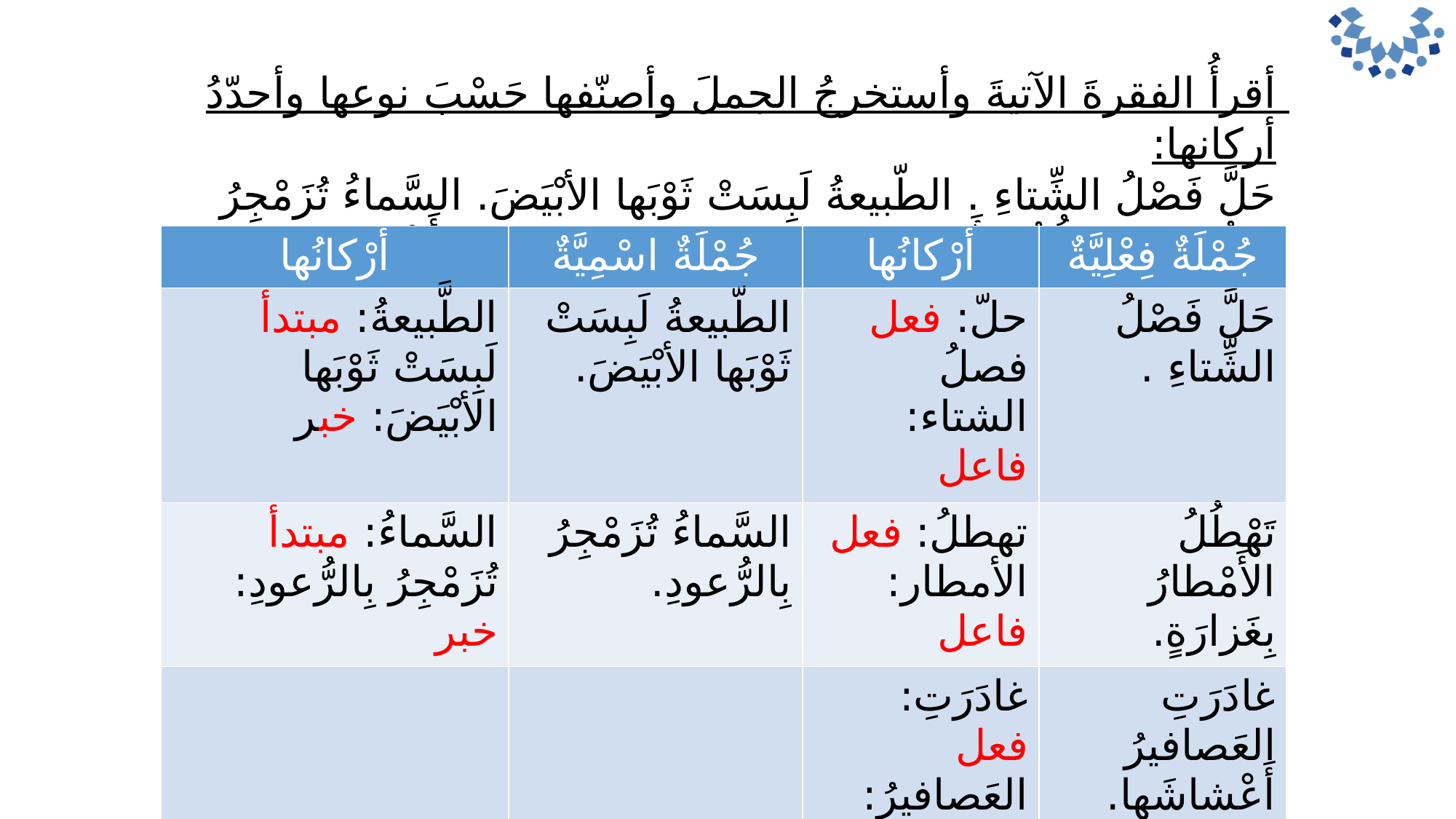

أقرأُ الفقرةَ الآتيةَ وأستخرجُ الجملَ وأصنّفها حَسْبَ نوعها وأحدّدُ أركانها:
حَلَّ فَصْلُ الشِّتاءِ . الطّبيعةُ لَبِسَتْ ثَوْبَها الأبْيَضَ. السَّماءُ تُزَمْجِرُ بِالرُّعودِ. تَهْطُلُ الأَمْطارُ بِغَزارَةٍ. غادَرَتِ العَصافيرُ أَعْشاشَها.

| أَرْكانُها | جُمْلَةٌ اسْمِيَّةٌ | أَرْكانُها | جُمْلَةٌ فِعْلِيَّةٌ |
| --- | --- | --- | --- |
| الطَّبيعةُ: مبتدأ لَبِسَتْ ثَوْبَها الأبْيَضَ: خبر | الطّبيعةُ لَبِسَتْ ثَوْبَها الأبْيَضَ. | حلّ: فعل فصلُ الشتاء: فاعل | حَلَّ فَصْلُ الشِّتاءِ . |
| السَّماءُ: مبتدأ تُزَمْجِرُ بِالرُّعودِ: خبر | السَّماءُ تُزَمْجِرُ بِالرُّعودِ. | تهطلُ: فعل الأمطار: فاعل | تَهْطُلُ الأَمْطارُ بِغَزارَةٍ. |
|  |  | غادَرَتِ: فعل العَصافيرُ: فاعل أعشاشَها: مفعول به | غادَرَتِ العَصافيرُ أَعْشاشَها. |